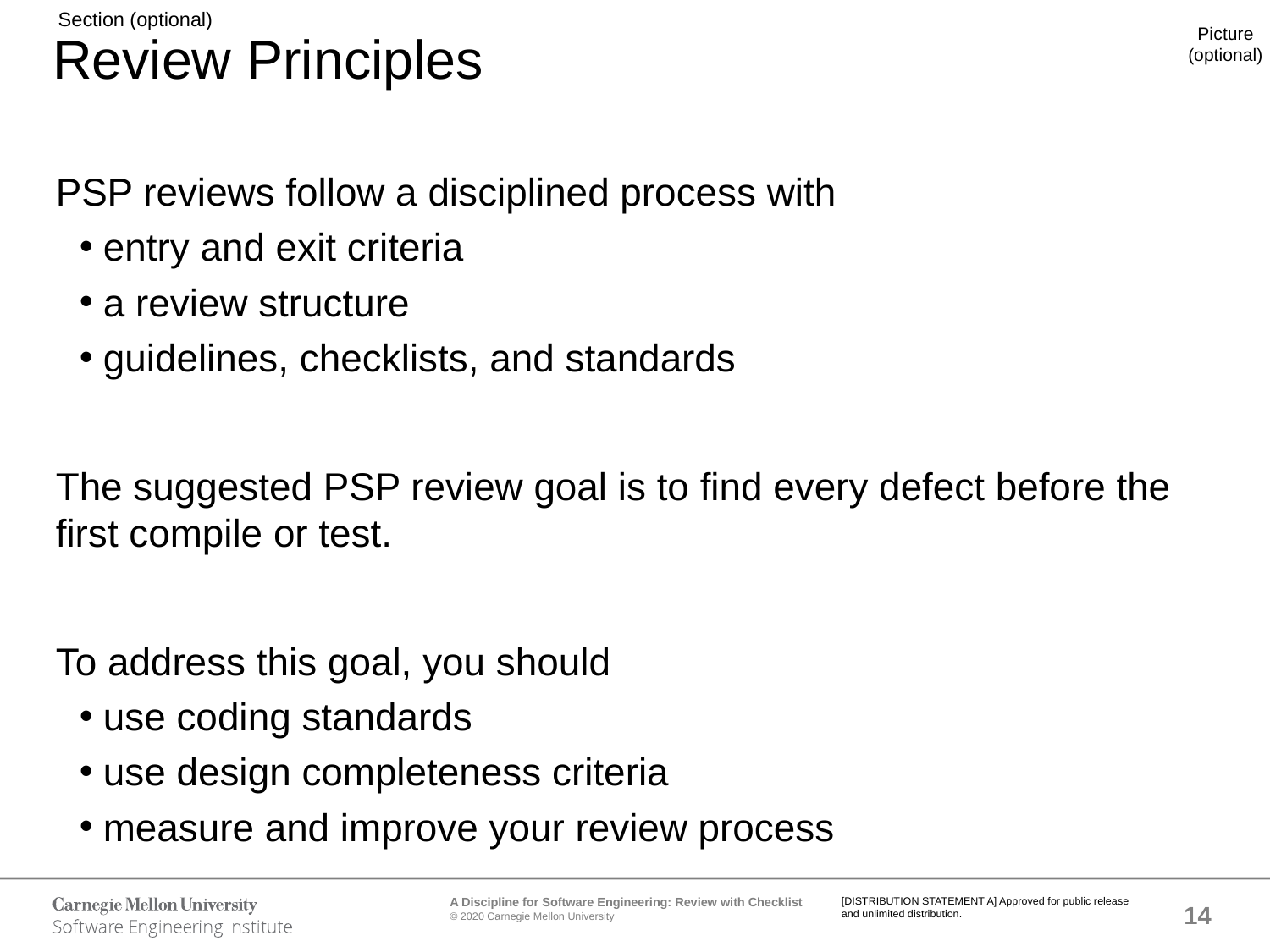

# Review Principles
PSP reviews follow a disciplined process with
entry and exit criteria
a review structure
guidelines, checklists, and standards

The suggested PSP review goal is to find every defect before the first compile or test.

To address this goal, you should
use coding standards
use design completeness criteria
measure and improve your review process